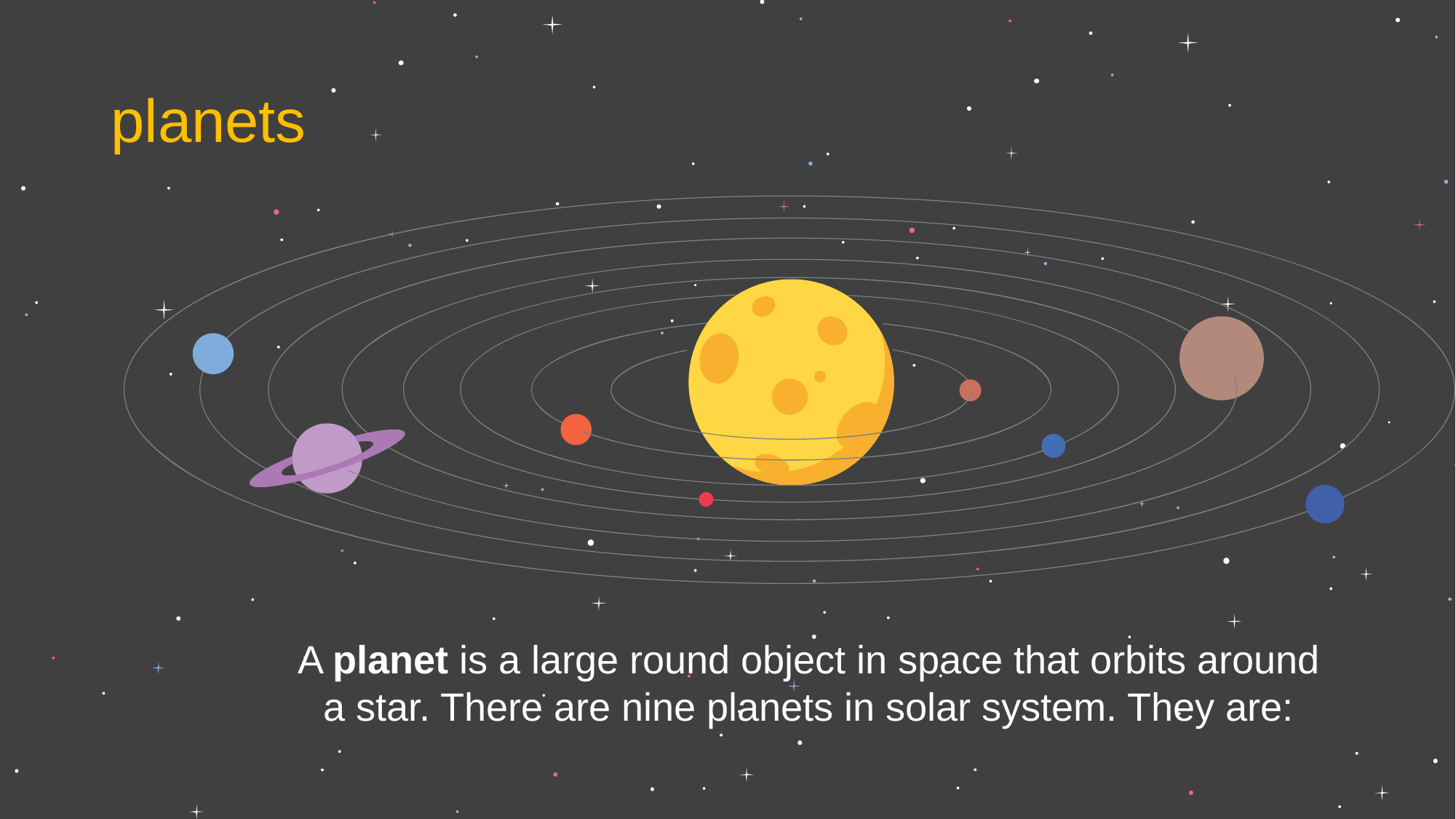

# planets

A planet is a large round object in space that orbits around a star. There are nine planets in solar system. They are: